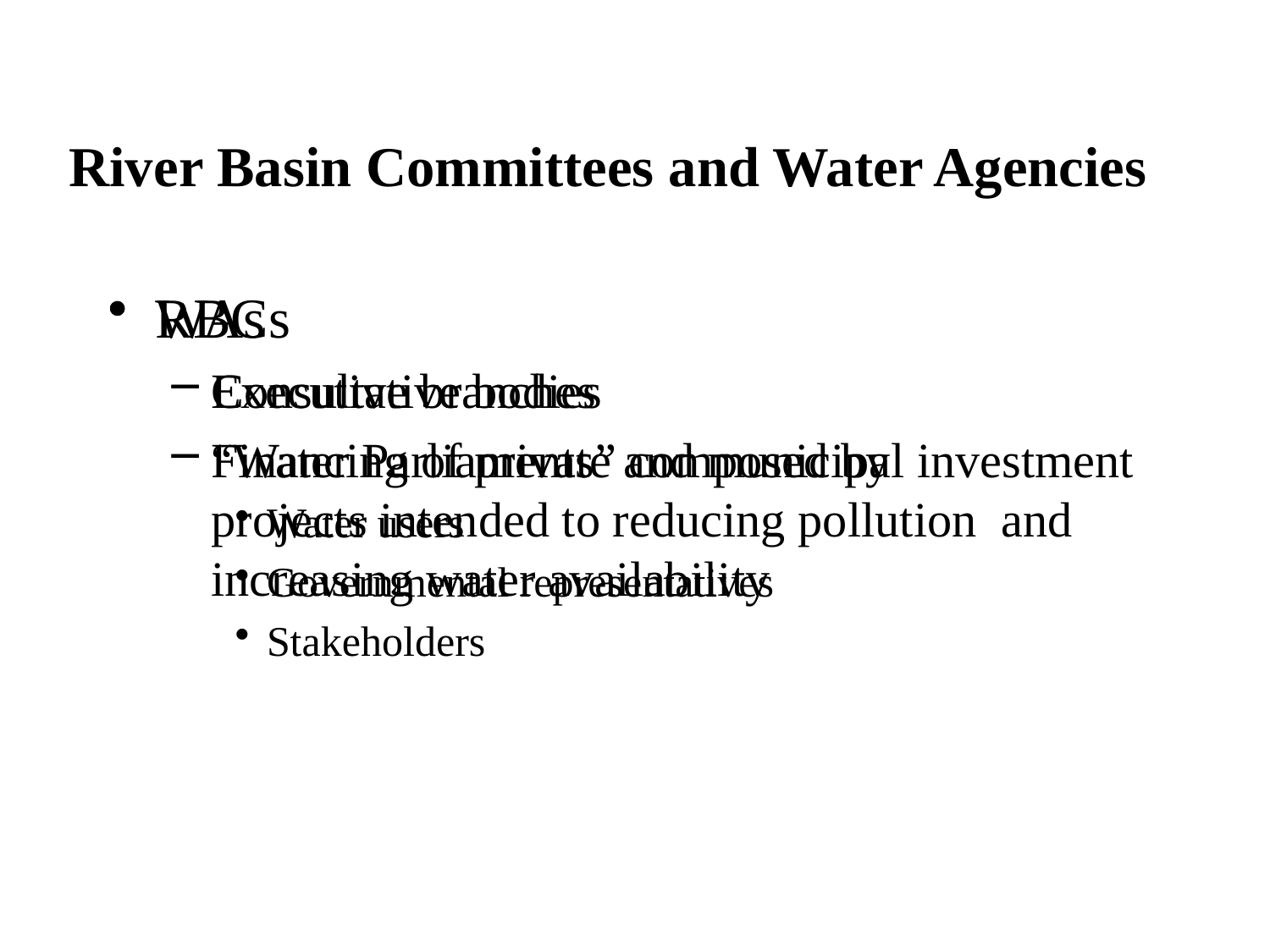

# River Basin Committees and Water Agencies
RBCs
Consultative bodies
“Water Parliaments” composed by
Water users
Governmental representatives
Stakeholders
WAs
Executive branches
Financing of private and municipal investment projects intended to reducing pollution  and increasing water availability